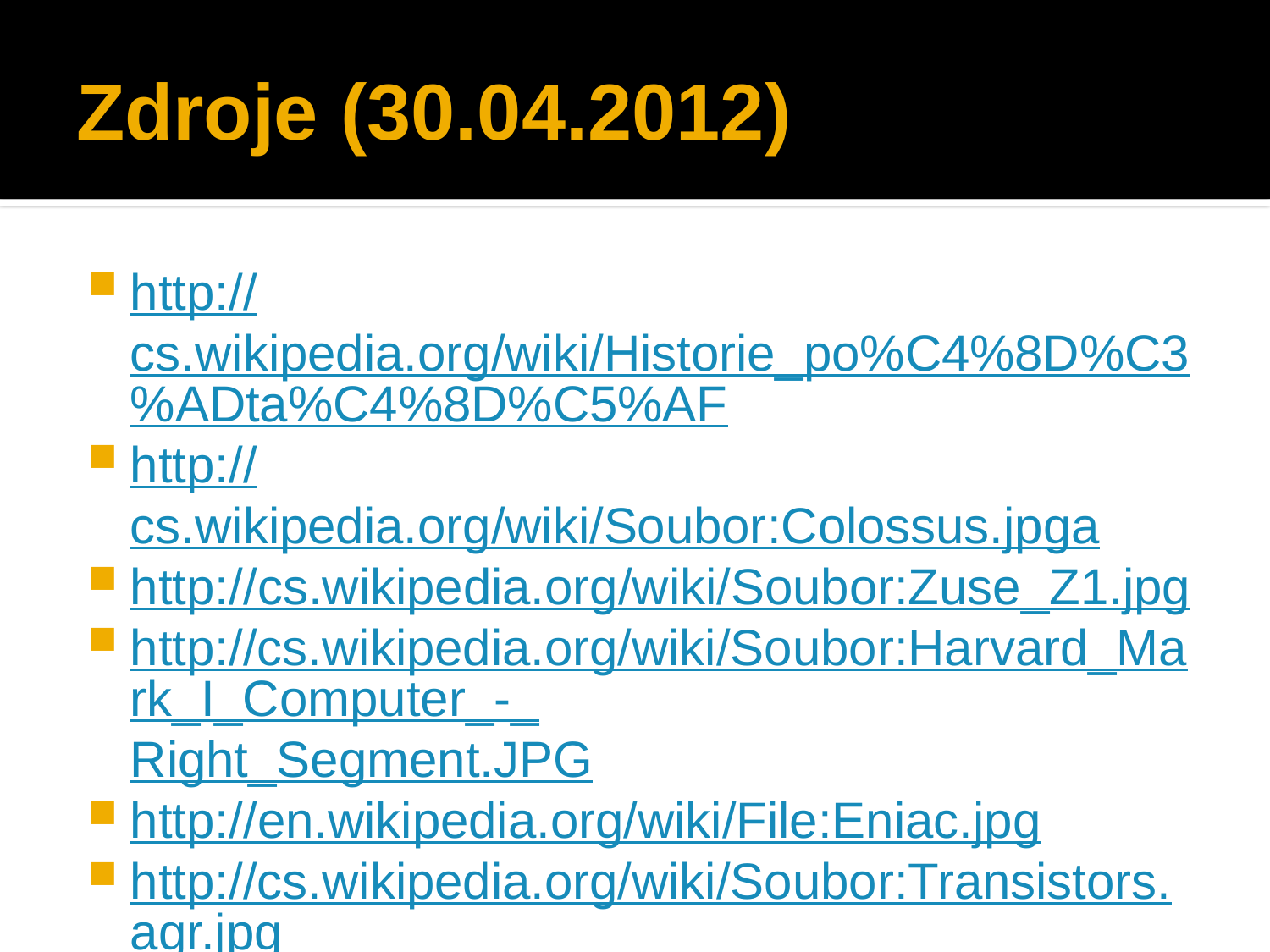

# Zdroje (30.04.2012)
http://cs.wikipedia.org/wiki/Historie_po%C4%8D%C3%ADta%C4%8D%C5%AF
http://cs.wikipedia.org/wiki/Soubor:Colossus.jpga
http://cs.wikipedia.org/wiki/Soubor:Zuse_Z1.jpg
http://cs.wikipedia.org/wiki/Soubor:Harvard_Mark_I_Computer_-_Right_Segment.JPG
http://en.wikipedia.org/wiki/File:Eniac.jpg
http://cs.wikipedia.org/wiki/Soubor:Transistors.agr.jpg
http://cs.wikipedia.org/wiki/Soubor:Eprom.jpg